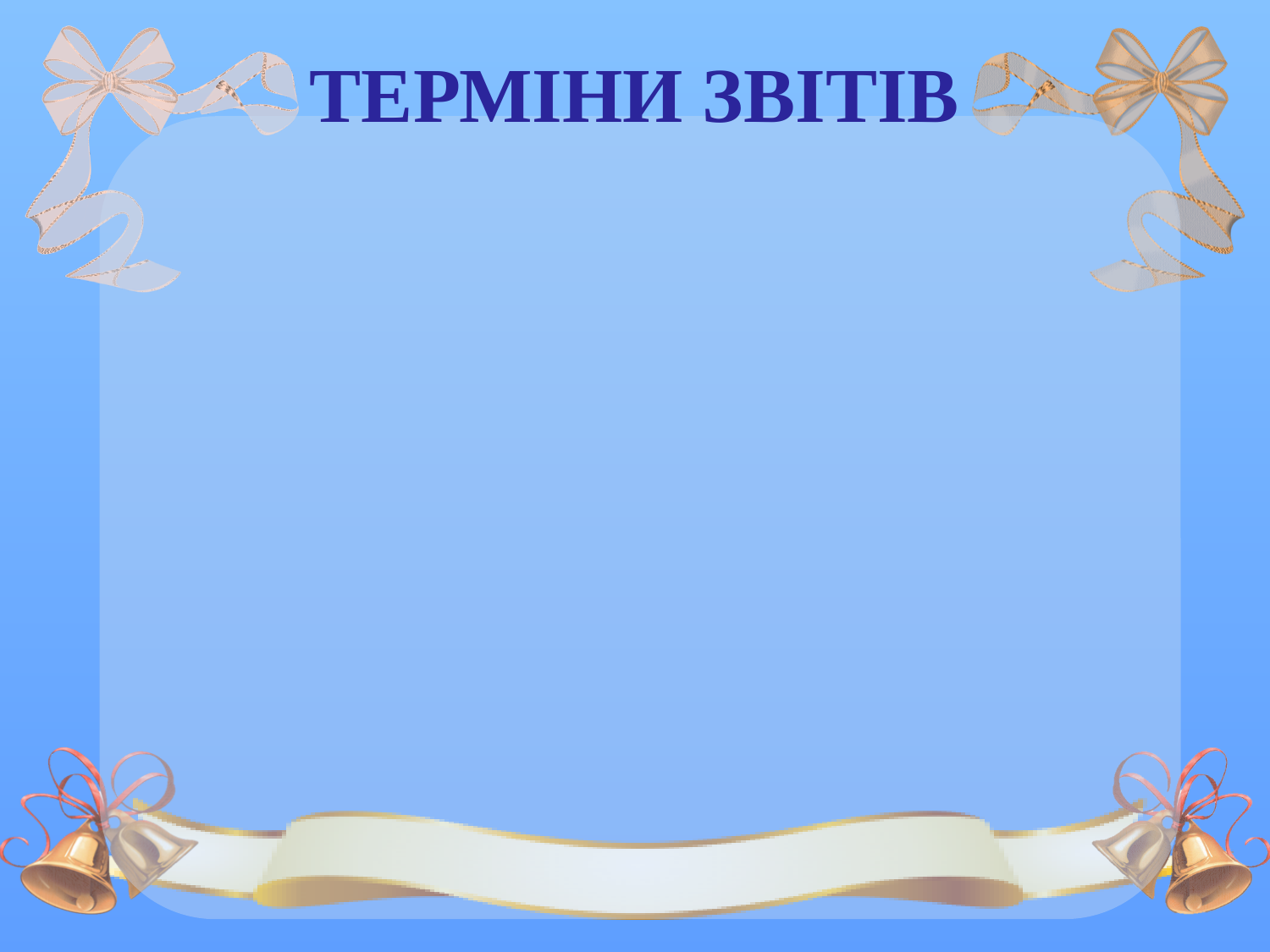

# ТЕРМІНИ ЗВІТІВ
- Звіт про видані документи
                       До 26.06.2025
- Звіт про невидані документи
                      До 26.06.2025
 - Акт про повернення на знищення документів разом із невиданими документами
                                                                                                         До 26.06.2025